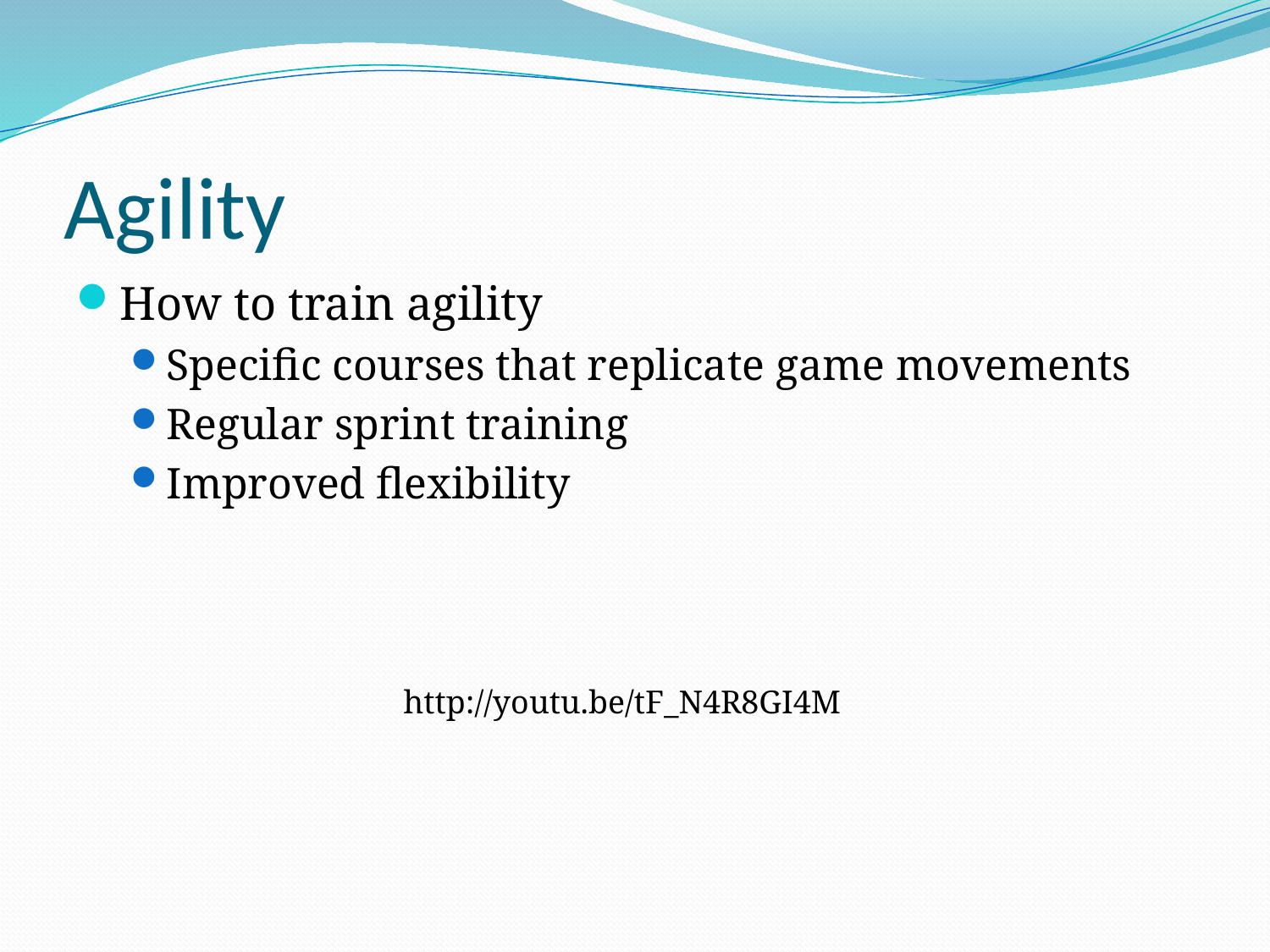

# Agility
How to train agility
Specific courses that replicate game movements
Regular sprint training
Improved flexibility
http://youtu.be/tF_N4R8GI4M